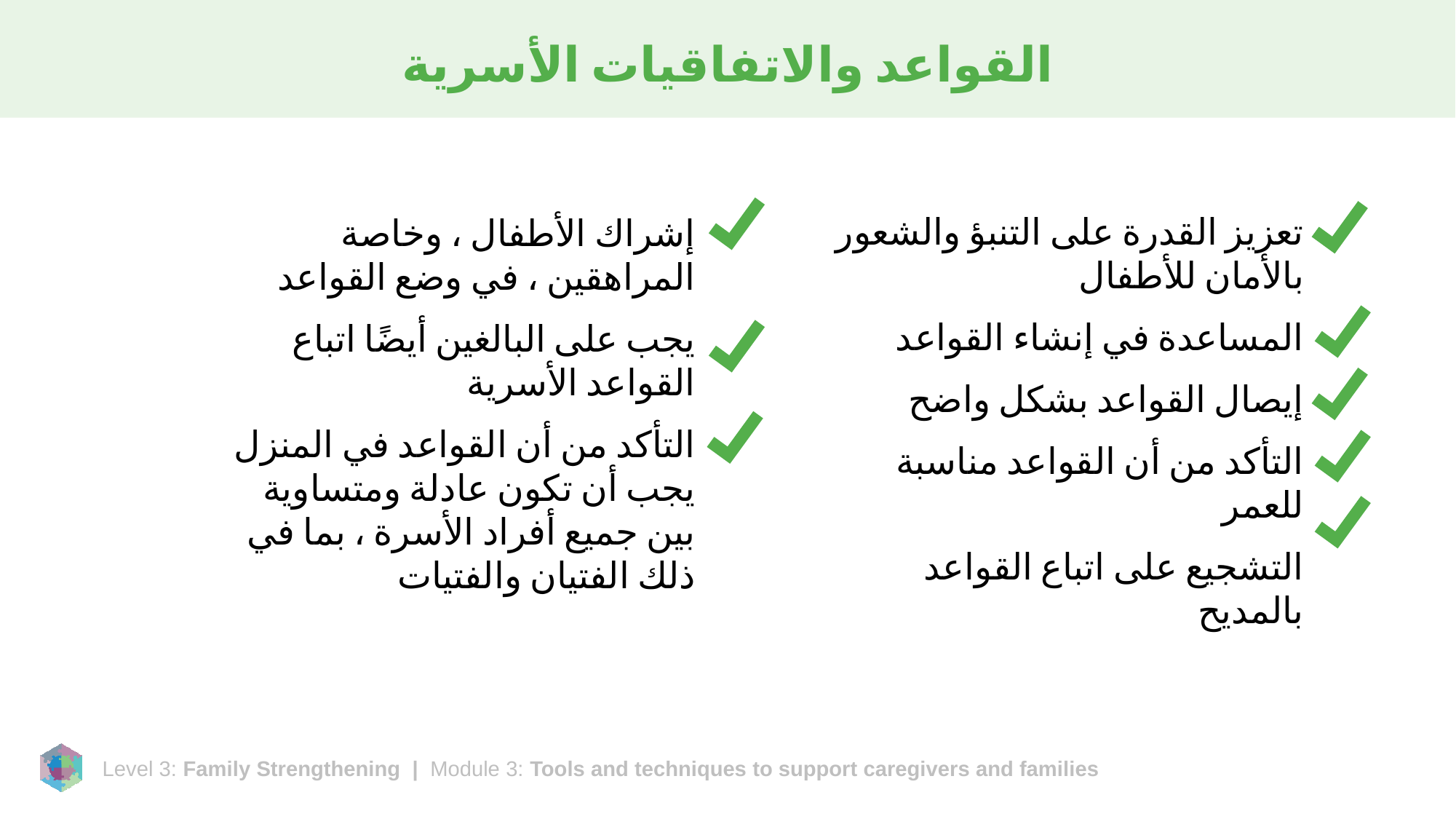

# القواعد والاتفاقيات الأسرية
تعزيز القدرة على التنبؤ والشعور بالأمان للأطفال
المساعدة في إنشاء القواعد
إيصال القواعد بشكل واضح
التأكد من أن القواعد مناسبة للعمر
التشجيع على اتباع القواعد بالمديح

إشراك الأطفال ، وخاصة المراهقين ، في وضع القواعد
يجب على البالغين أيضًا اتباع القواعد الأسرية
التأكد من أن القواعد في المنزل يجب أن تكون عادلة ومتساوية بين جميع أفراد الأسرة ، بما في ذلك الفتيان والفتيات